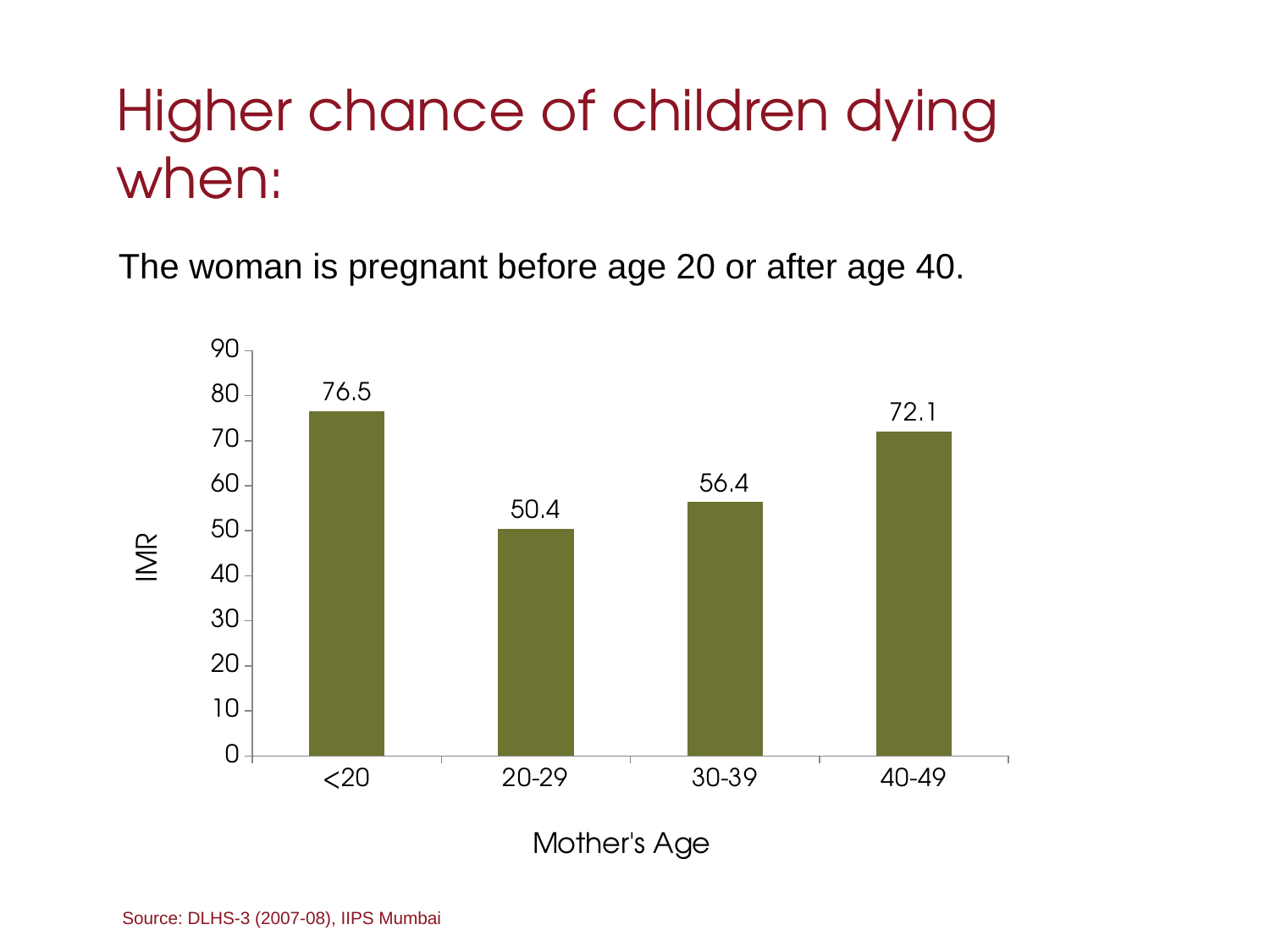

# Higher chance of children dying when:
The woman is pregnant before age 20 or after age 40.

### Chart

| Category |  |
|---|---|
| <20 | 76.5 |
| 20-29 | 50.4 |
| 30-39 | 56.4 |
| 40-49 | 72.1 |
Source: DLHS-3 (2007-08), IIPS Mumbai